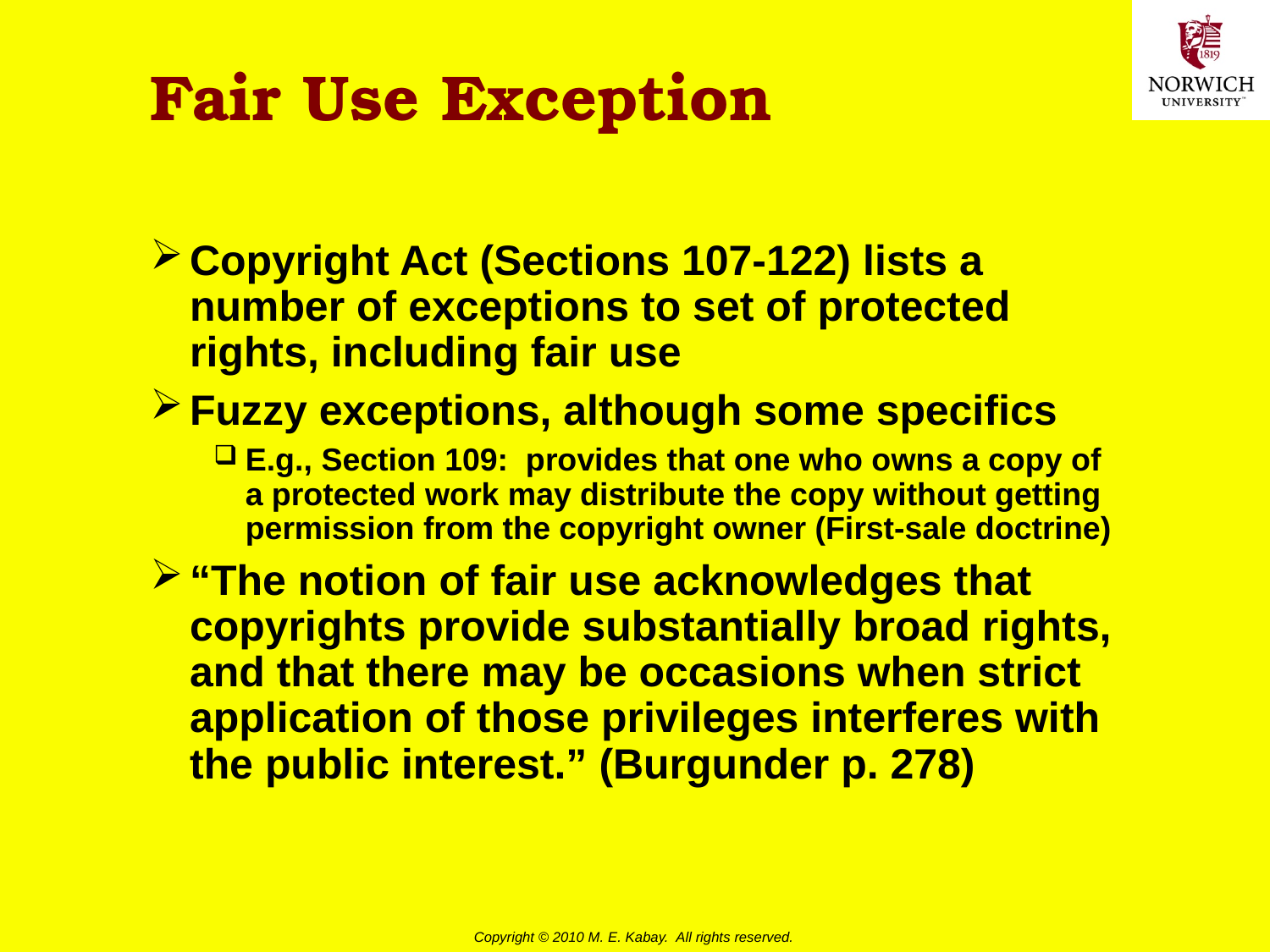

# Fair Use Exception
Copyright Act (Sections 107-122) lists a number of exceptions to set of protected rights, including fair use
Fuzzy exceptions, although some specifics
E.g., Section 109:  provides that one who owns a copy of a protected work may distribute the copy without getting permission from the copyright owner (First-sale doctrine)
“The notion of fair use acknowledges that copyrights provide substantially broad rights, and that there may be occasions when strict application of those privileges interferes with the public interest.” (Burgunder p. 278)